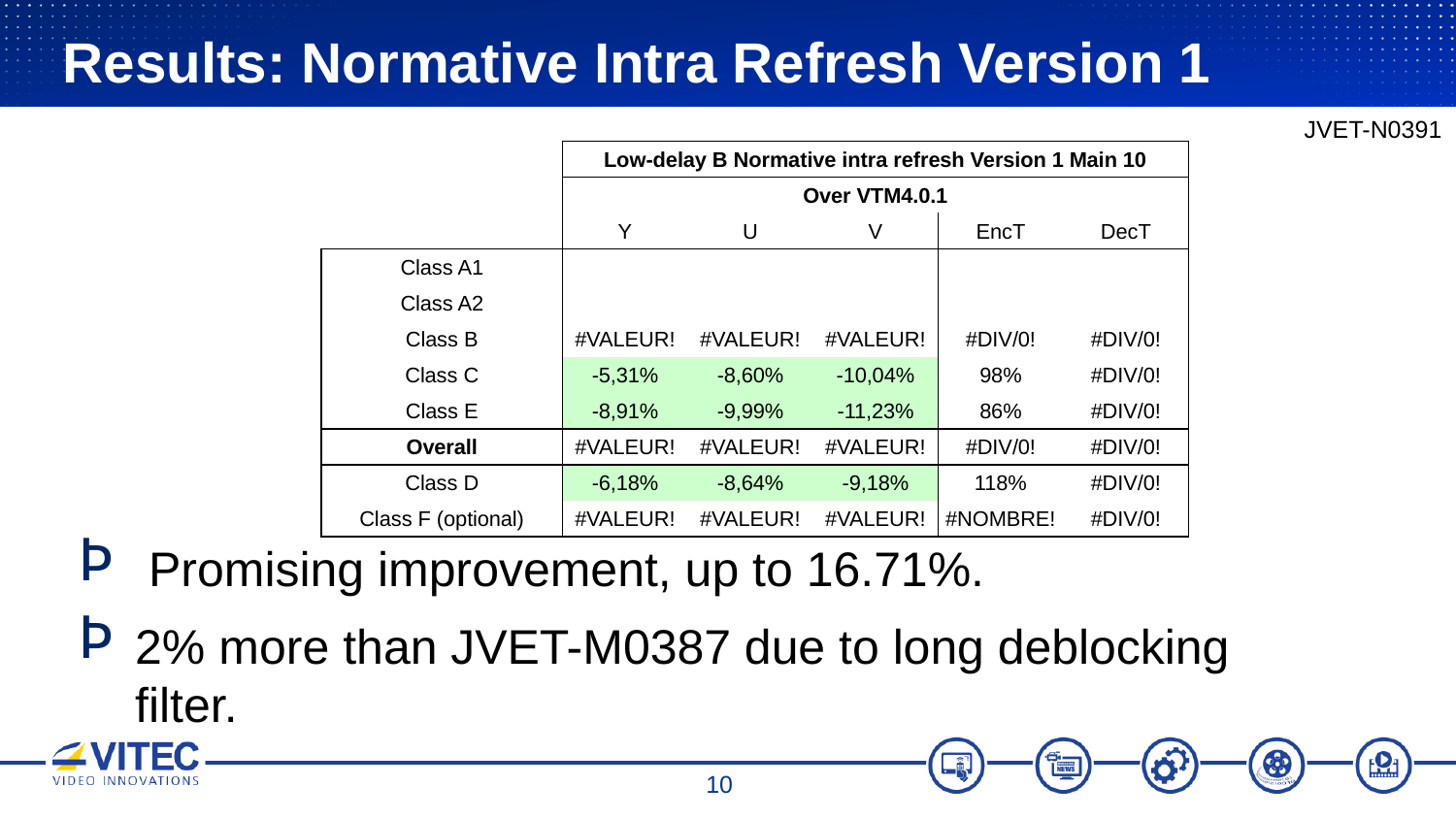

# Results: Normative Intra Refresh Version 1

 Promising improvement, up to 16.71%.
2% more than JVET-M0387 due to long deblocking filter.
JVET-N0391
|  | Low-delay B Normative intra refresh Version 1 Main 10 |  |  |  |  |
| --- | --- | --- | --- | --- | --- |
|  | Over VTM4.0.1 |  |  |  |  |
|  | Y | U | V | EncT | DecT |
| Class A1 |  |  |  |  |  |
| Class A2 |  |  |  |  |  |
| Class B | #VALEUR! | #VALEUR! | #VALEUR! | #DIV/0! | #DIV/0! |
| Class C | -5,31% | -8,60% | -10,04% | 98% | #DIV/0! |
| Class E | -8,91% | -9,99% | -11,23% | 86% | #DIV/0! |
| Overall | #VALEUR! | #VALEUR! | #VALEUR! | #DIV/0! | #DIV/0! |
| Class D | -6,18% | -8,64% | -9,18% | 118% | #DIV/0! |
| Class F (optional) | #VALEUR! | #VALEUR! | #VALEUR! | #NOMBRE! | #DIV/0! |
10